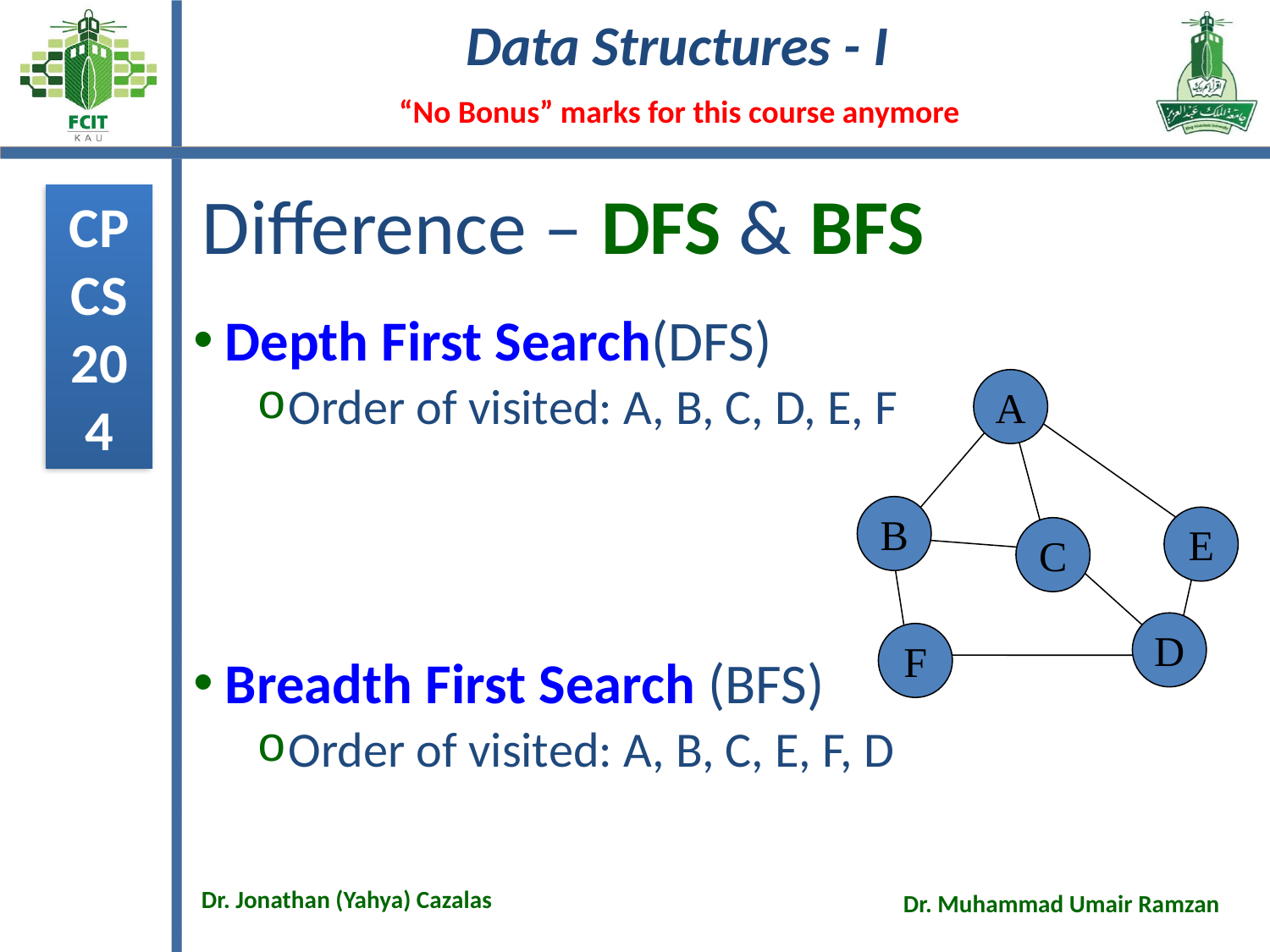

# Difference – DFS & BFS
Depth First Search(DFS)
Order of visited: A, B, C, D, E, F

Breadth First Search (BFS)
Order of visited: A, B, C, E, F, D

A

B
E
C

D
F